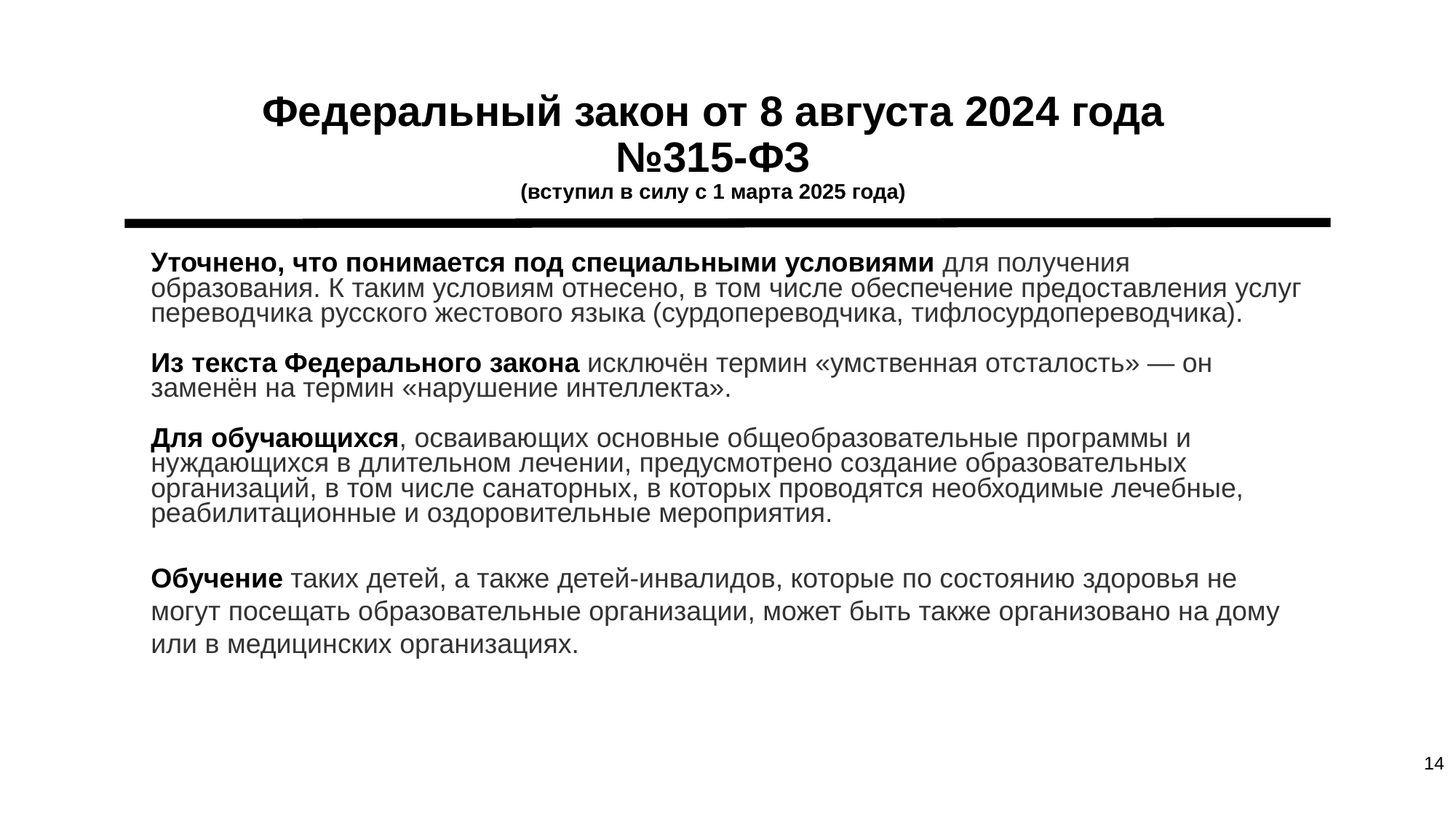

# Федеральный закон от 8 августа 2024 года №315-ФЗ (вступил в силу с 1 марта 2025 года)
Уточнено, что понимается под специальными условиями для получения образования. К таким условиям отнесено, в том числе обеспечение предоставления услуг переводчика русского жестового языка (сурдопереводчика, тифлосурдопереводчика).

Из текста Федерального закона исключён термин «умственная отсталость» — он заменён на термин «нарушение интеллекта».

Для обучающихся, осваивающих основные общеобразовательные программы и нуждающихся в длительном лечении, предусмотрено создание образовательных организаций, в том числе санаторных, в которых проводятся необходимые лечебные, реабилитационные и оздоровительные мероприятия.

Обучение таких детей, а также детей-инвалидов, которые по состоянию здоровья не могут посещать образовательные организации, может быть также организовано на дому или в медицинских организациях.
14